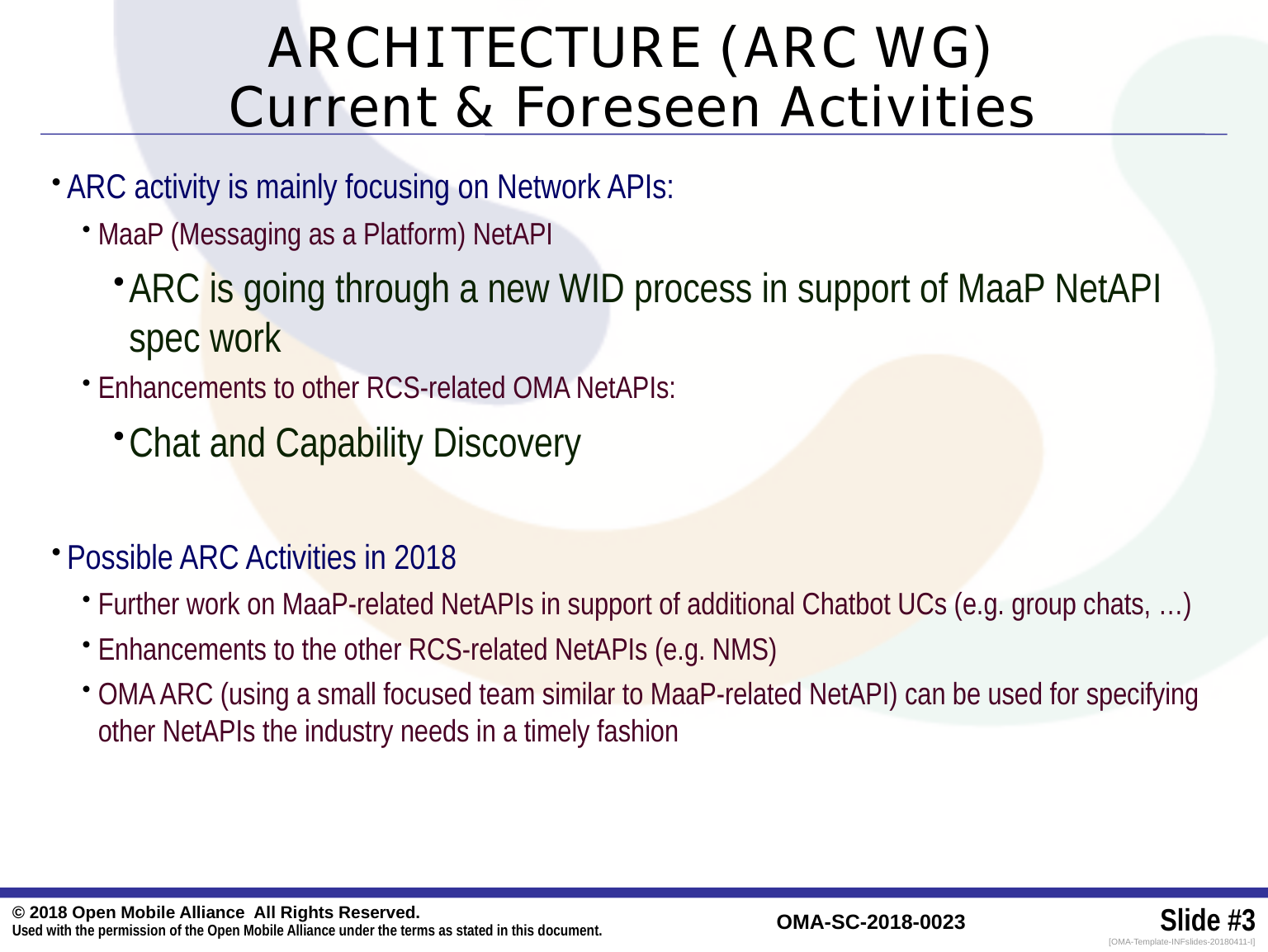

# ARCHITECTURE (ARC WG) Current & Foreseen Activities
ARC activity is mainly focusing on Network APIs:
MaaP (Messaging as a Platform) NetAPI
ARC is going through a new WID process in support of MaaP NetAPI  spec work
Enhancements to other RCS-related OMA NetAPIs:
Chat and Capability Discovery

Possible ARC Activities in 2018
Further work on MaaP-related NetAPIs in support of additional Chatbot UCs (e.g. group chats, …)
Enhancements to the other RCS-related NetAPIs (e.g. NMS)
OMA ARC (using a small focused team similar to MaaP-related NetAPI) can be used for specifying other NetAPIs the industry needs in a timely fashion